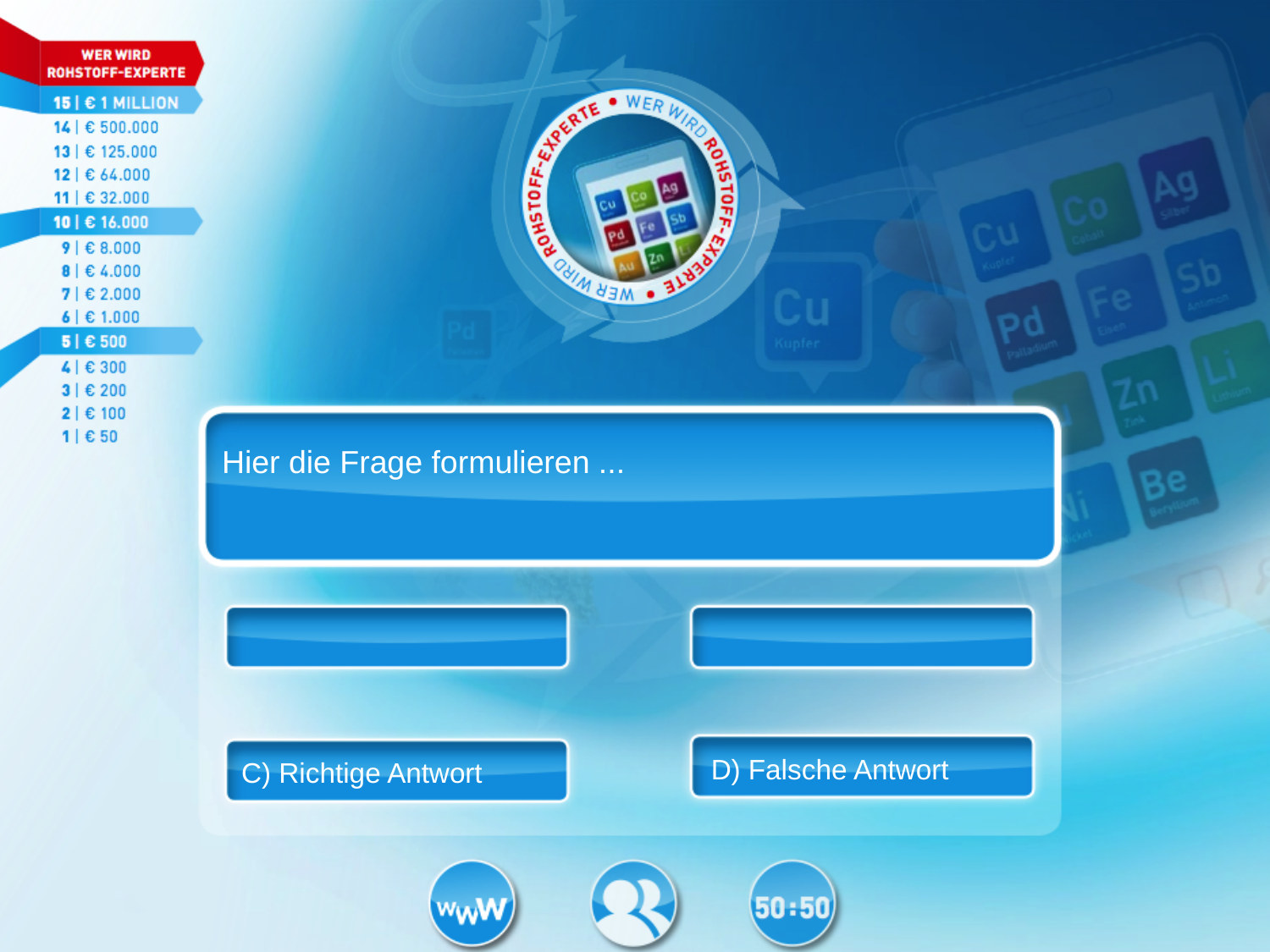

Hier die Frage formulieren ...
D) Falsche Antwort
C) Richtige Antwort